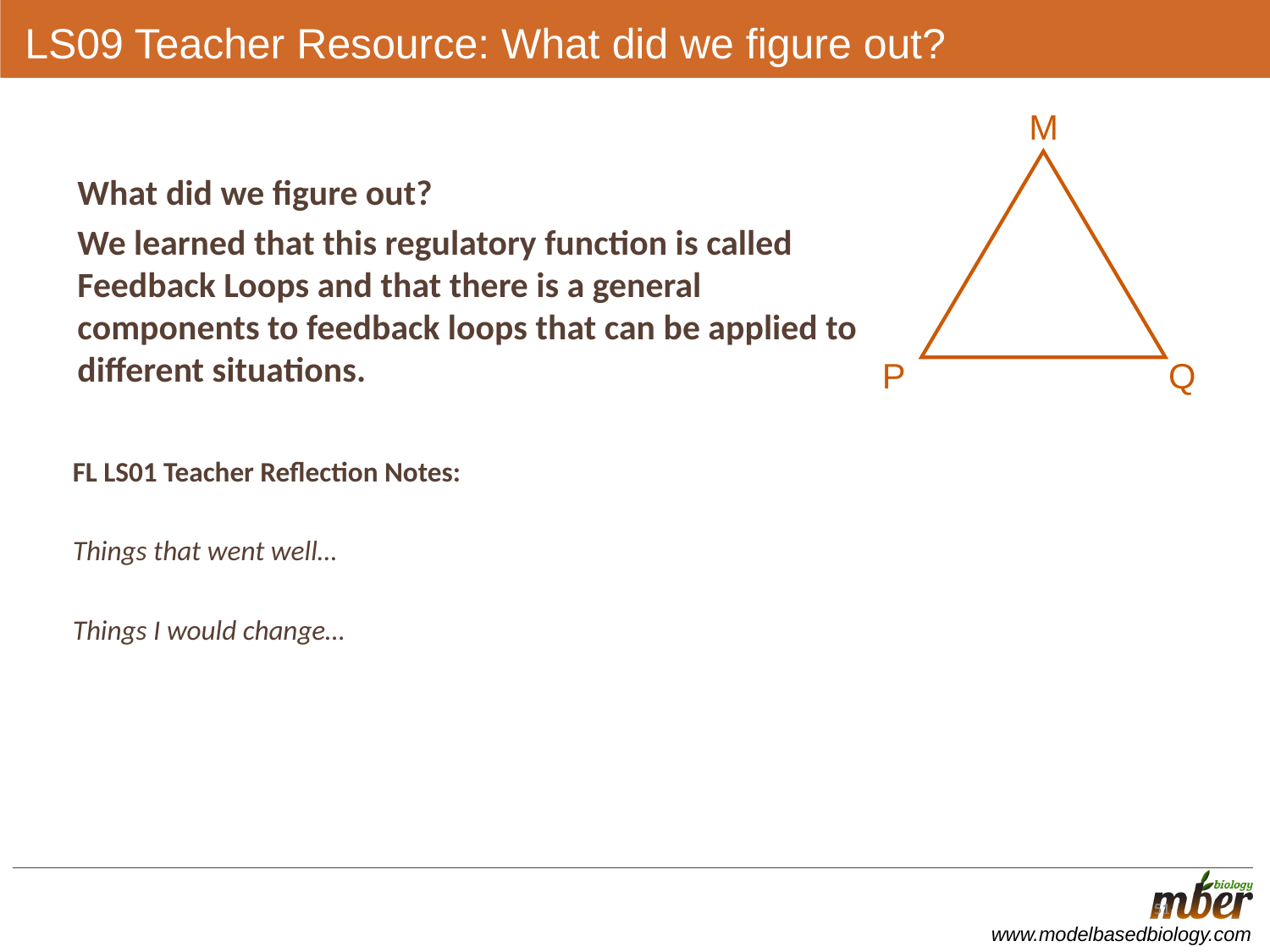

# LS09 Teacher Resource: What did we figure out?
M

Q
P
What did we figure out?
We learned that this regulatory function is called Feedback Loops and that there is a general components to feedback loops that can be applied to different situations.
FL LS01 Teacher Reflection Notes:

Things that went well…

Things I would change…

51
51